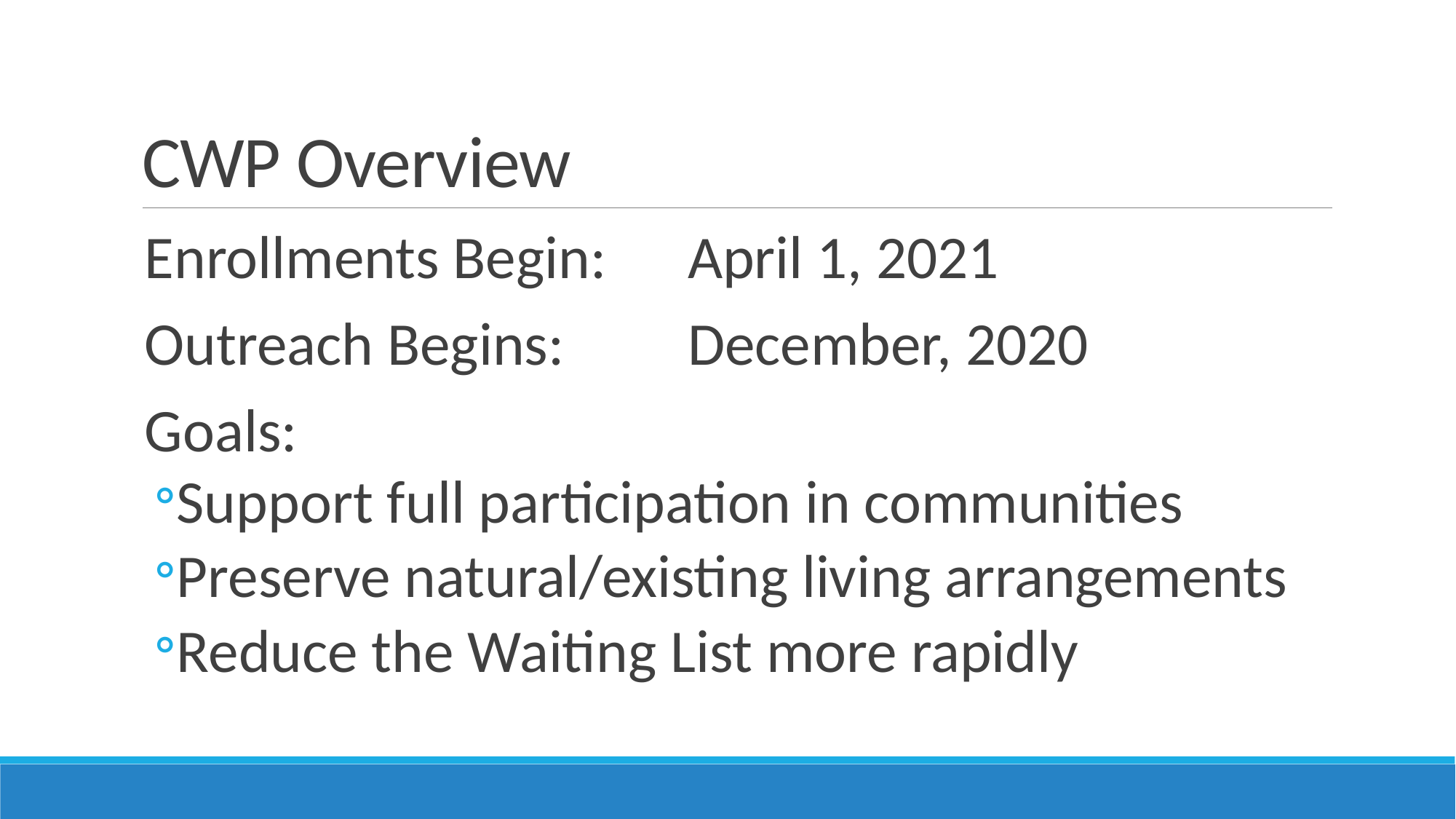

# CWP Overview
Enrollments Begin:	April 1, 2021
Outreach Begins:		December, 2020
Goals:
Support full participation in communities
Preserve natural/existing living arrangements
Reduce the Waiting List more rapidly